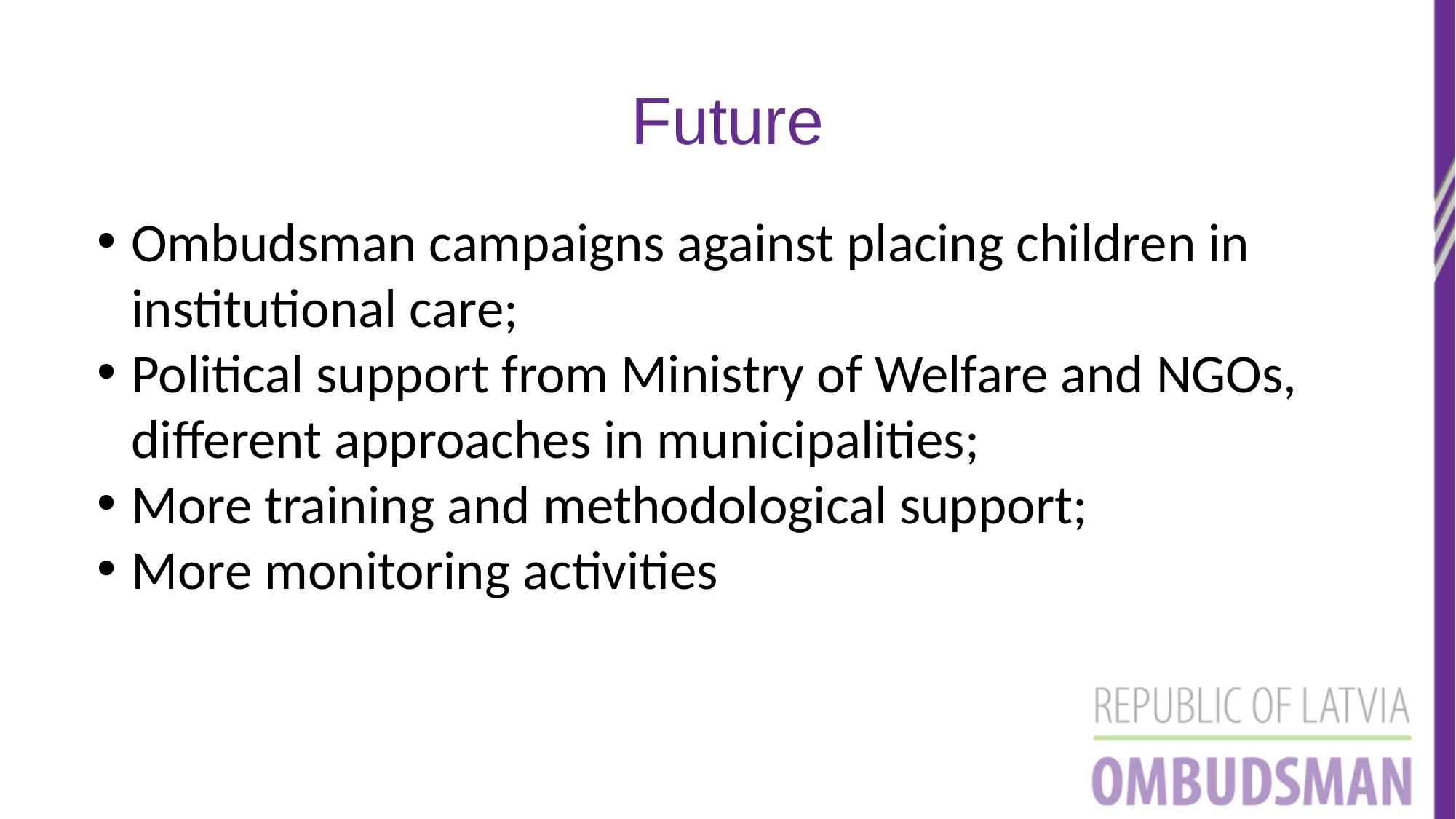

# Future
Ombudsman campaigns against placing children in institutional care;
Political support from Ministry of Welfare and NGOs, different approaches in municipalities;
More training and methodological support;
More monitoring activities